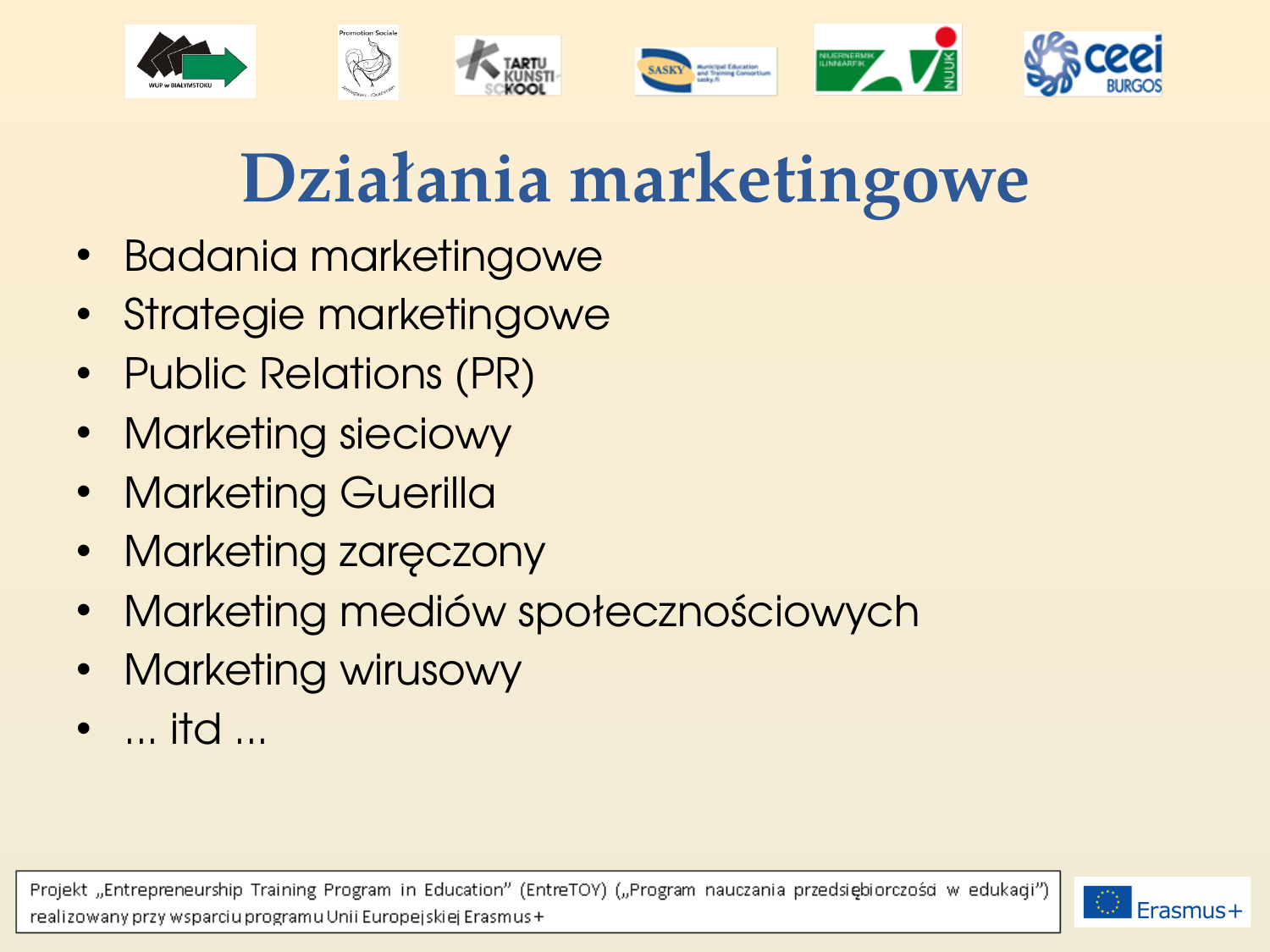

# Działania marketingowe
Badania marketingowe
Strategie marketingowe
Public Relations (PR)
Marketing sieciowy
Marketing Guerilla
Marketing zaręczony
Marketing mediów społecznościowych
Marketing wirusowy
... itd ...